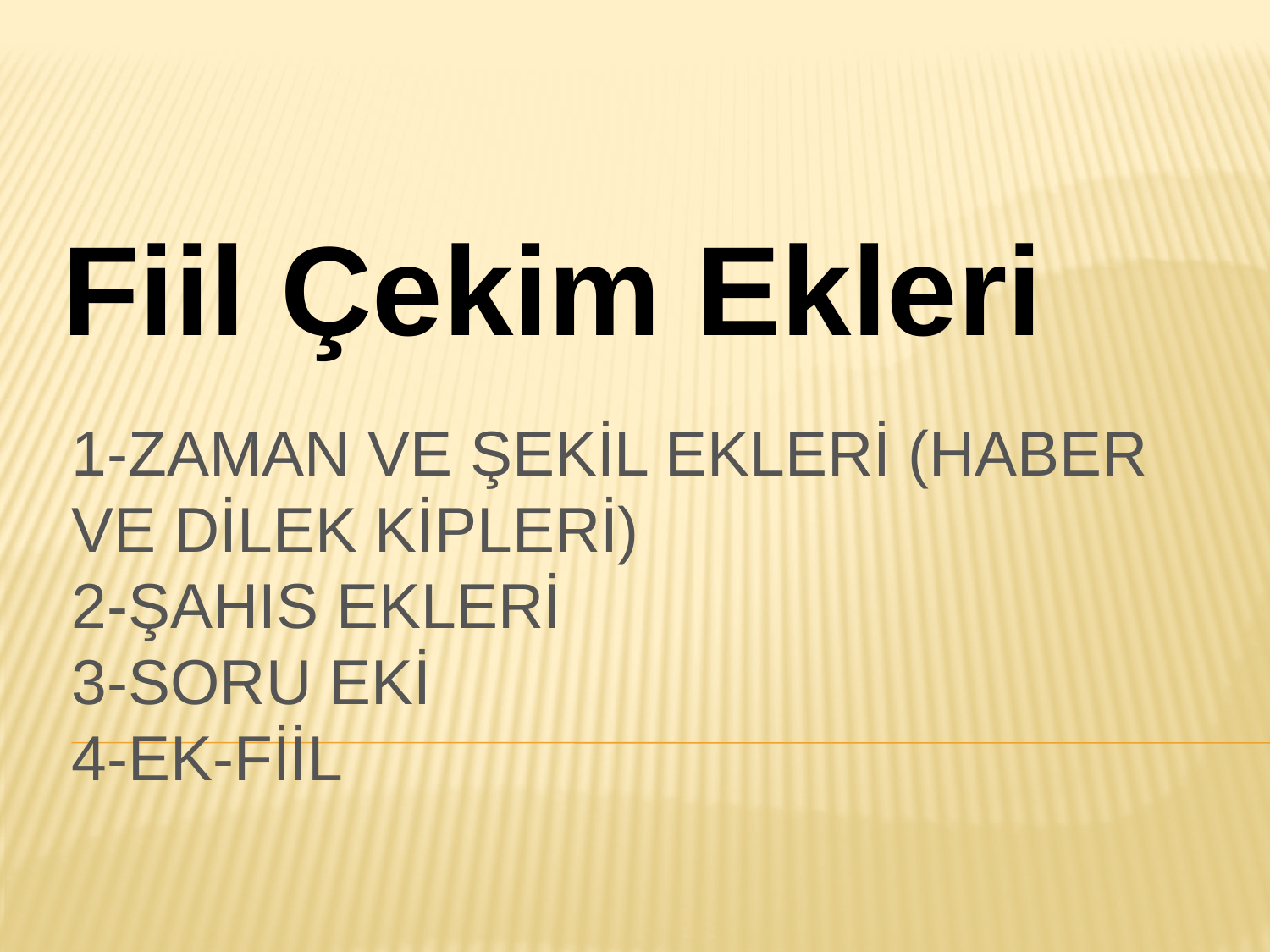

Fiil Çekim Ekleri

# 1-Zaman ve şekil ekleri (haber ve dilek kipleri) 2-Şahıs ekleri 3-Soru eki 4-Ek-fiil